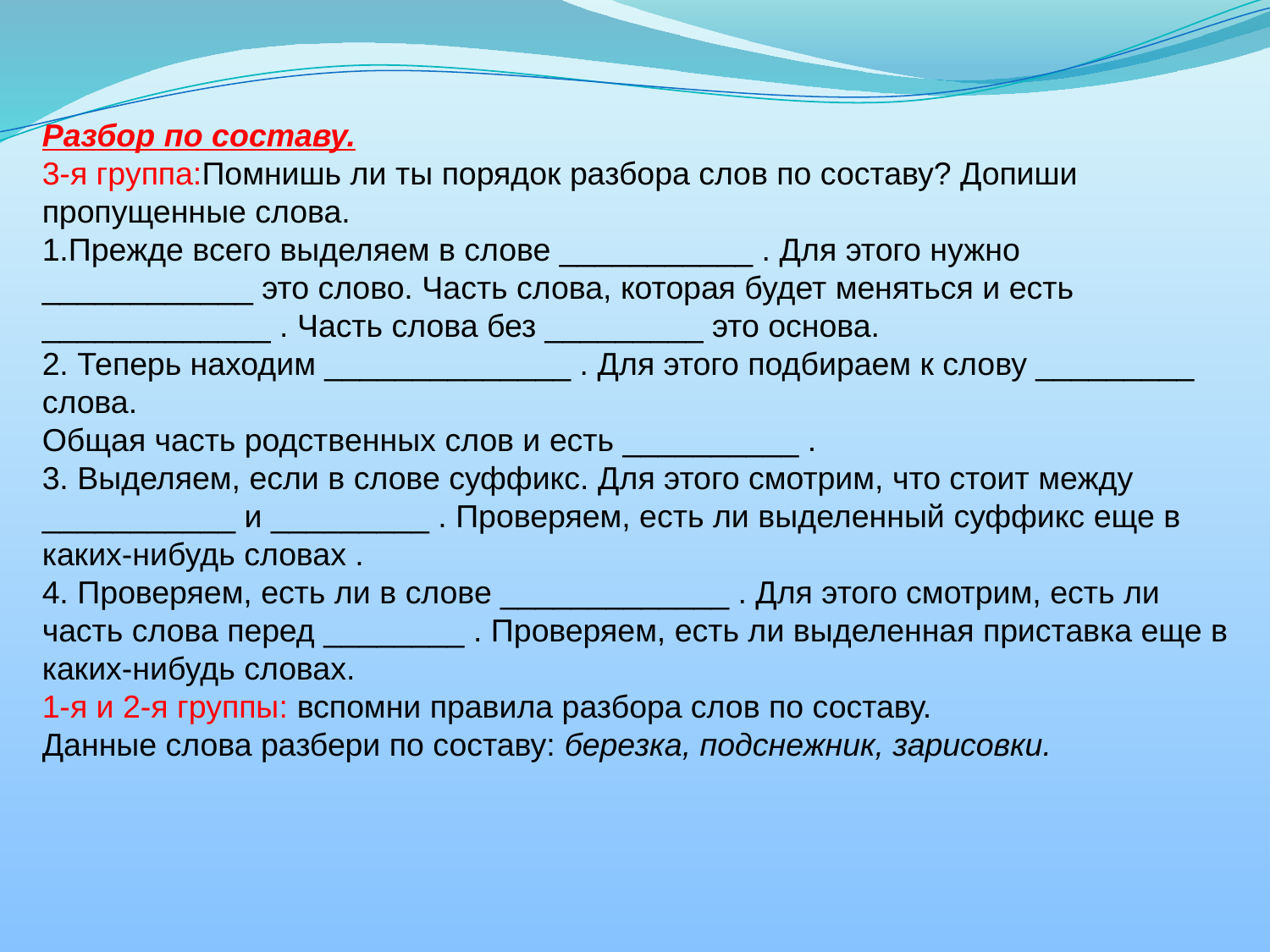

Разбор по составу.
3-я группа:Помнишь ли ты порядок разбора слов по составу? Допиши пропущенные слова.
1.Прежде всего выделяем в слове ___________ . Для этого нужно ____________ это слово. Часть слова, которая будет меняться и есть _____________ . Часть слова без _________ это основа.
2. Теперь находим ______________ . Для этого подбираем к слову _________ слова.
Общая часть родственных слов и есть __________ .
3. Выделяем, если в слове суффикс. Для этого смотрим, что стоит между ___________ и _________ . Проверяем, есть ли выделенный суффикс еще в каких-нибудь словах .
4. Проверяем, есть ли в слове _____________ . Для этого смотрим, есть ли часть слова перед ________ . Проверяем, есть ли выделенная приставка еще в каких-нибудь словах.
1-я и 2-я группы: вспомни правила разбора слов по составу.
Данные слова разбери по составу: березка, подснежник, зарисовки.